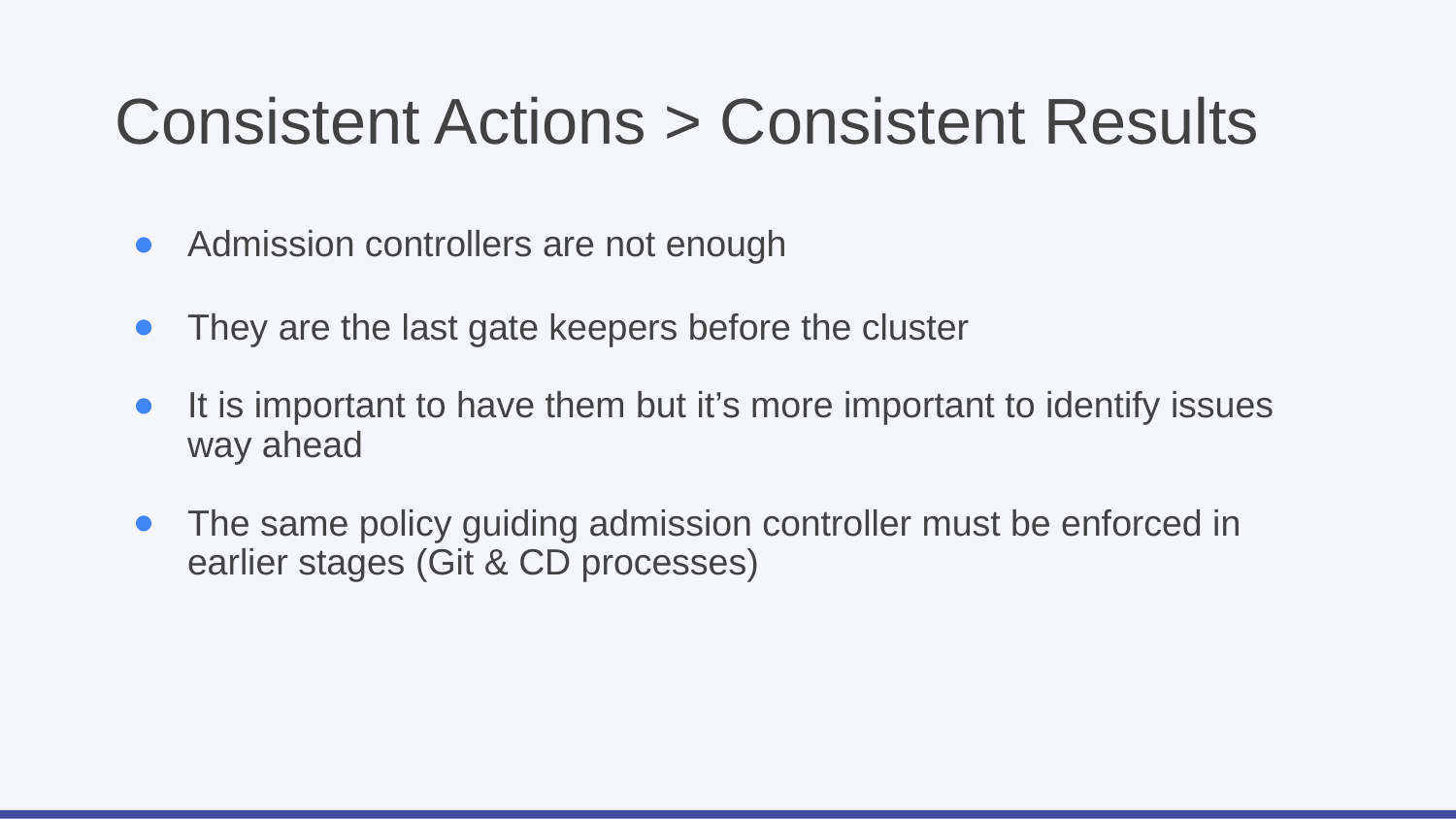

# Consistent Actions > Consistent Results
Admission controllers are not enough
They are the last gate keepers before the cluster
It is important to have them but it’s more important to identify issues way ahead
The same policy guiding admission controller must be enforced in earlier stages (Git & CD processes)